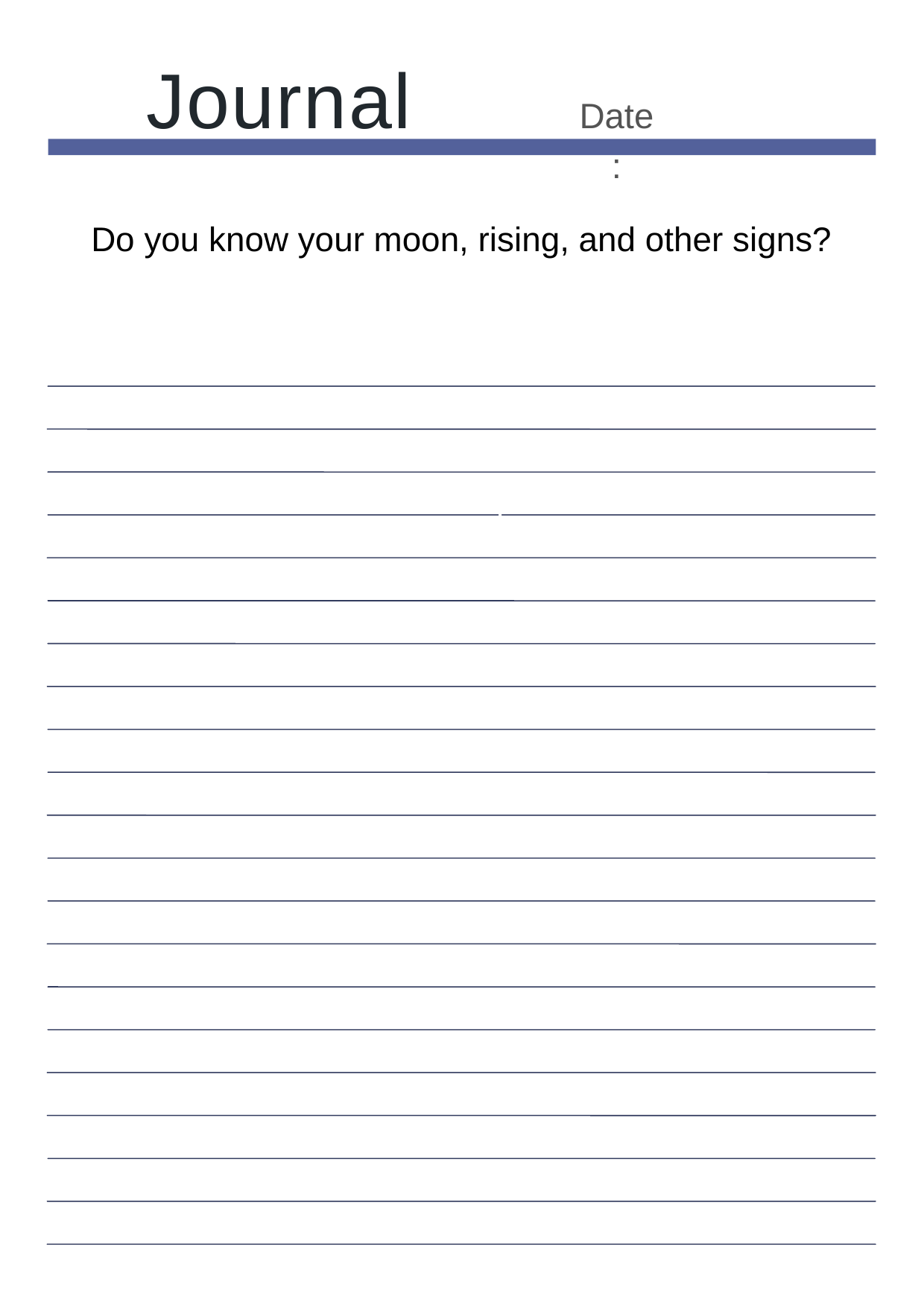

Journal
Date:

Do you know your moon, rising, and other signs?

Journal Prompt Here